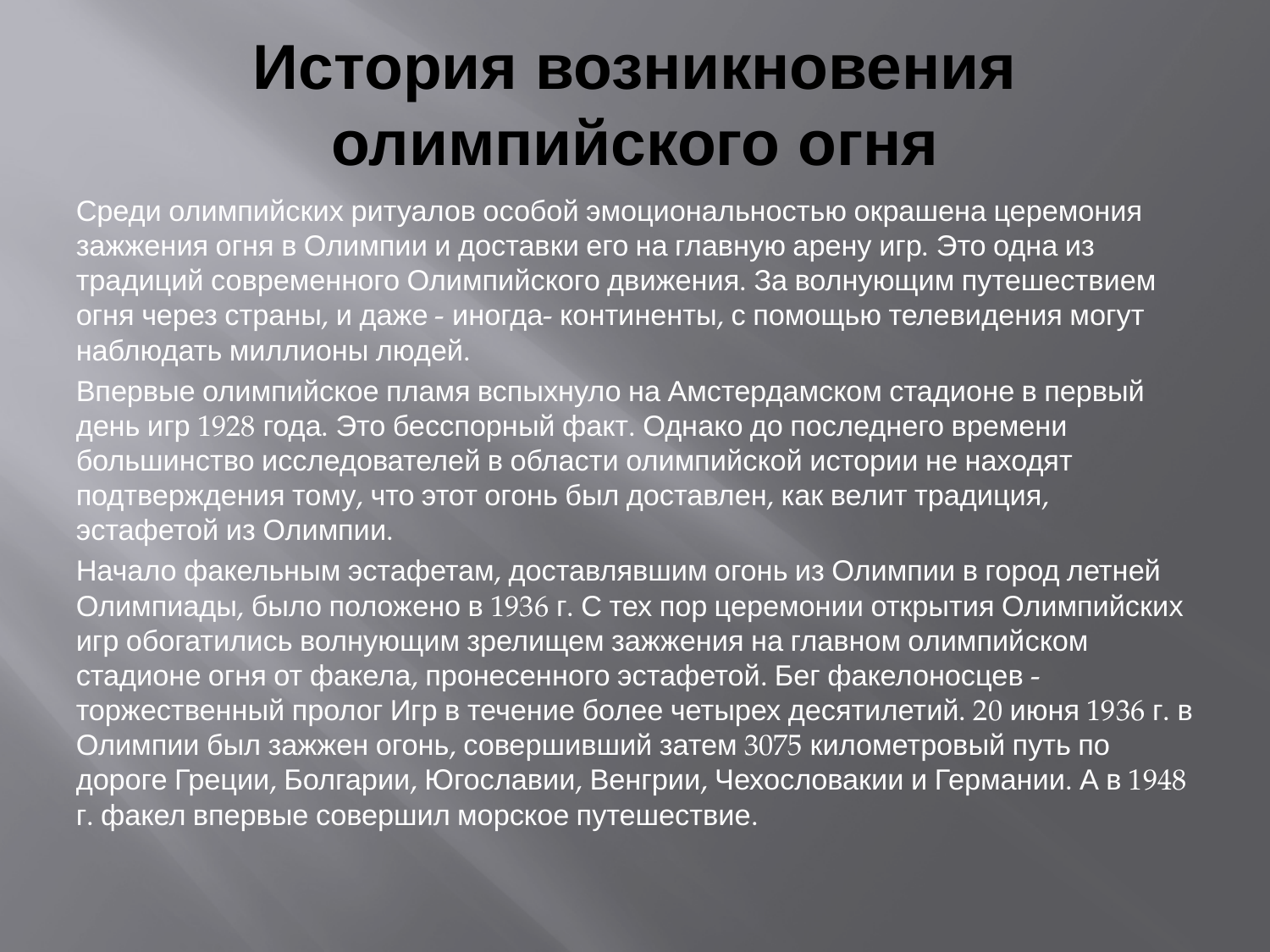

# История возникновения олимпийского огня
Среди олимпийских ритуалов особой эмоциональностью окрашена церемония зажжения огня в Олимпии и доставки его на главную арену игр. Это одна из традиций современного Олимпийского движения. За волнующим путешествием огня через страны, и даже - иногда- континенты, с помощью телевидения могут наблюдать миллионы людей.
Впервые олимпийское пламя вспыхнуло на Амстердамском стадионе в первый день игр 1928 года. Это бесспорный факт. Однако до последнего времени большинство исследователей в области олимпийской истории не находят подтверждения тому, что этот огонь был доставлен, как велит традиция, эстафетой из Олимпии.
Начало факельным эстафетам, доставлявшим огонь из Олимпии в город летней Олимпиады, было положено в 1936 г. С тех пор церемонии открытия Олимпийских игр обогатились волнующим зрелищем зажжения на главном олимпийском стадионе огня от факела, пронесенного эстафетой. Бег факелоносцев - торжественный пролог Игр в течение более четырех десятилетий. 20 июня 1936 г. в Олимпии был зажжен огонь, совершивший затем 3075 километровый путь по дороге Греции, Болгарии, Югославии, Венгрии, Чехословакии и Германии. А в 1948 г. факел впервые совершил морское путешествие.